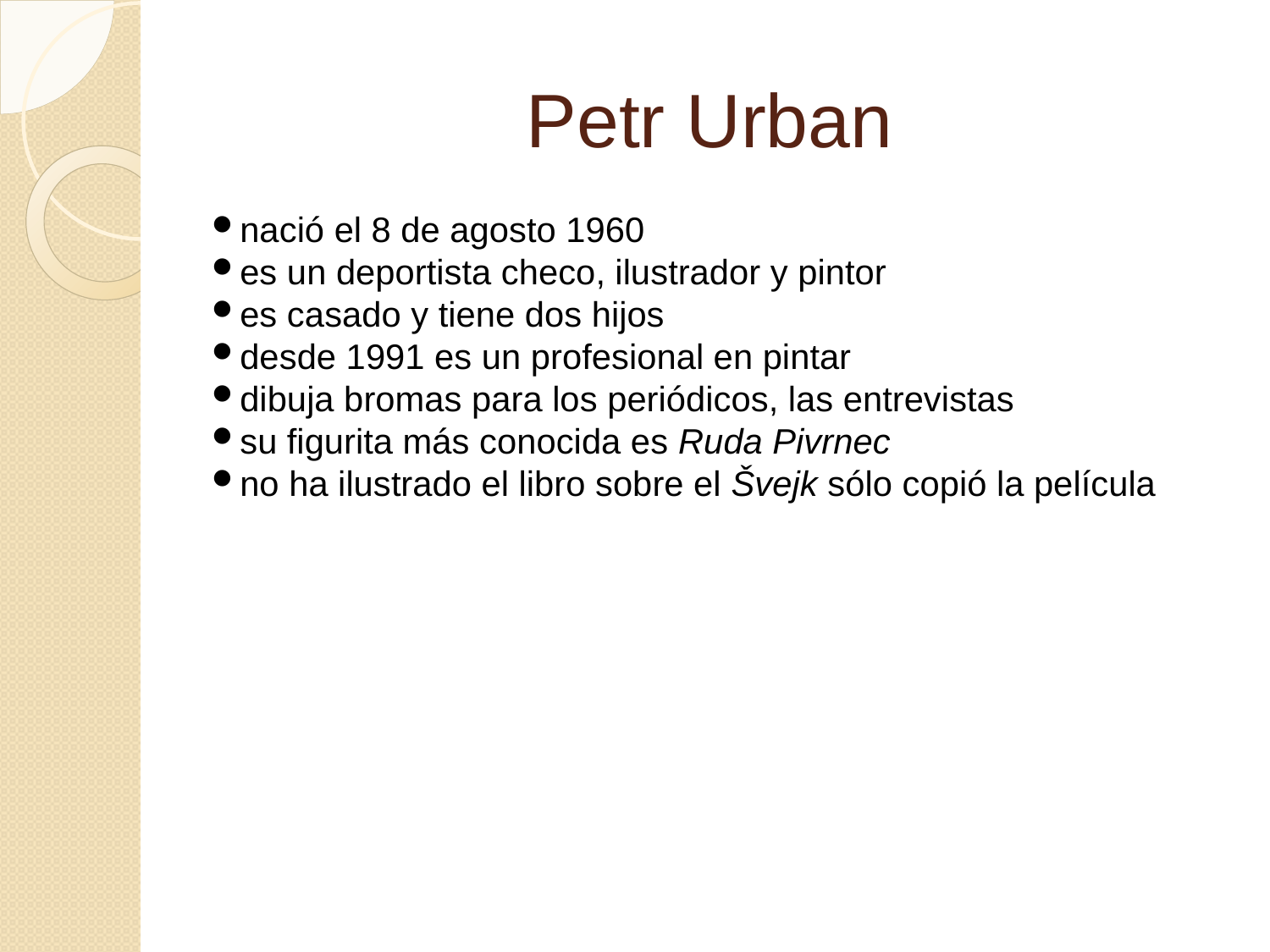

Petr Urban
nació el 8 de agosto 1960
es un deportista checo, ilustrador y pintor
es casado y tiene dos hijos
desde 1991 es un profesional en pintar
dibuja bromas para los periódicos, las entrevistas
su figurita más conocida es Ruda Pivrnec
no ha ilustrado el libro sobre el Švejk sólo copió la película